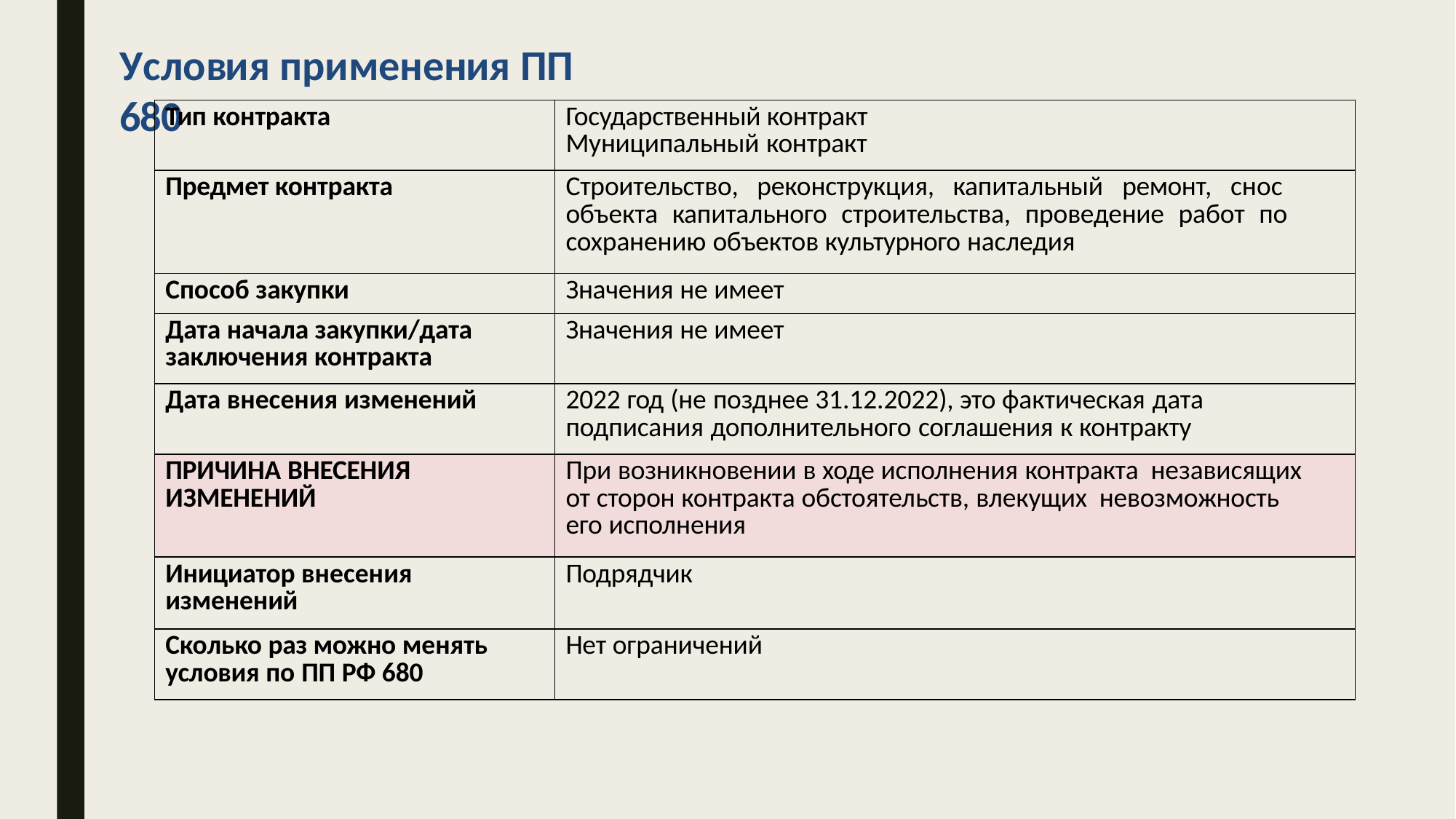

# Условия применения ПП 680
| Тип контракта | Государственный контракт Муниципальный контракт |
| --- | --- |
| Предмет контракта | Строительство, реконструкция, капитальный ремонт, снос объекта капитального строительства, проведение работ по сохранению объектов культурного наследия |
| Способ закупки | Значения не имеет |
| Дата начала закупки/дата заключения контракта | Значения не имеет |
| Дата внесения изменений | 2022 год (не позднее 31.12.2022), это фактическая дата подписания дополнительного соглашения к контракту |
| ПРИЧИНА ВНЕСЕНИЯ ИЗМЕНЕНИЙ | При возникновении в ходе исполнения контракта независящих от сторон контракта обстоятельств, влекущих невозможность его исполнения |
| Инициатор внесения изменений | Подрядчик |
| Сколько раз можно менять условия по ПП РФ 680 | Нет ограничений |